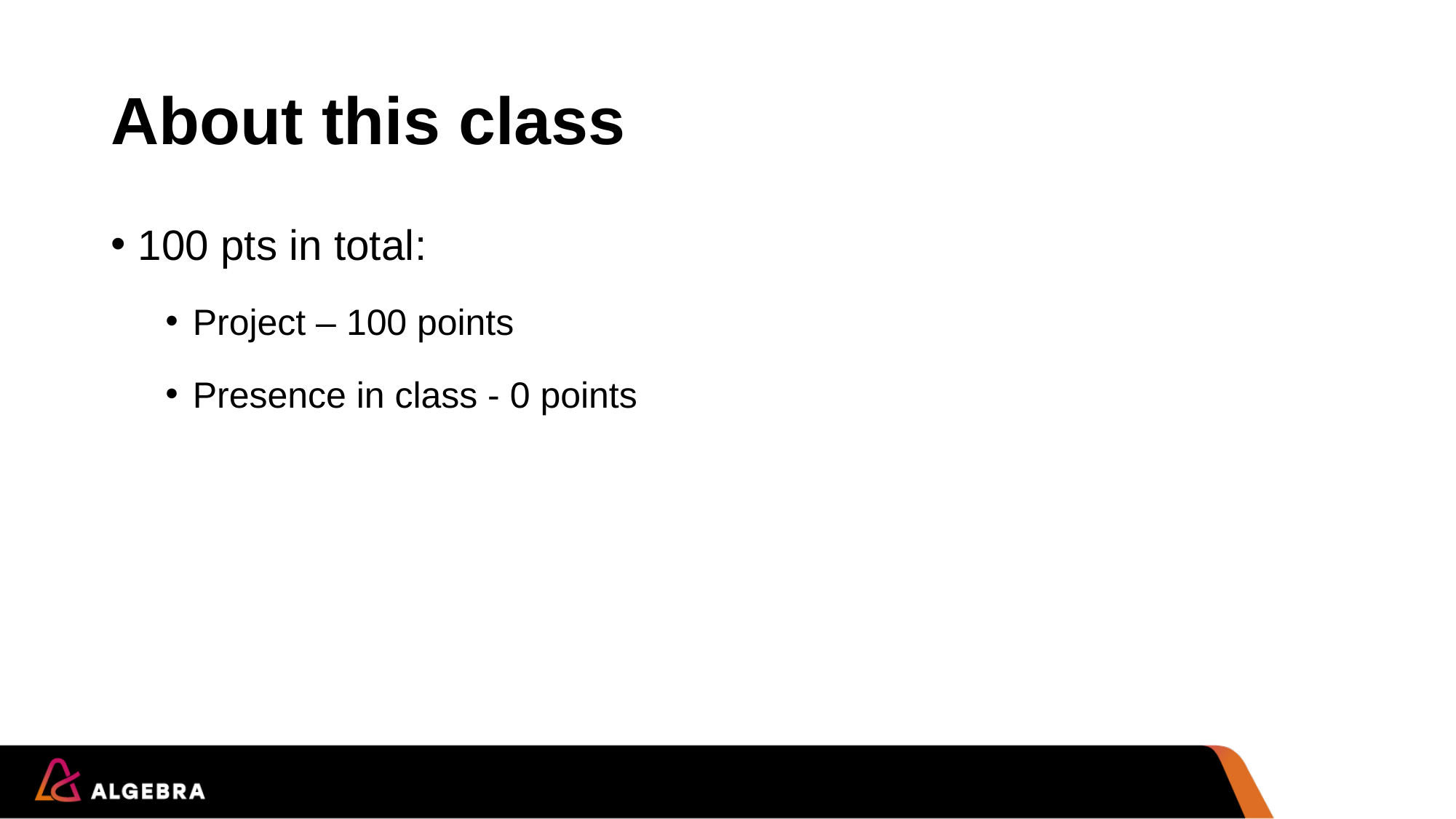

# About this class
100 pts in total:
Project – 100 points
Presence in class - 0 points